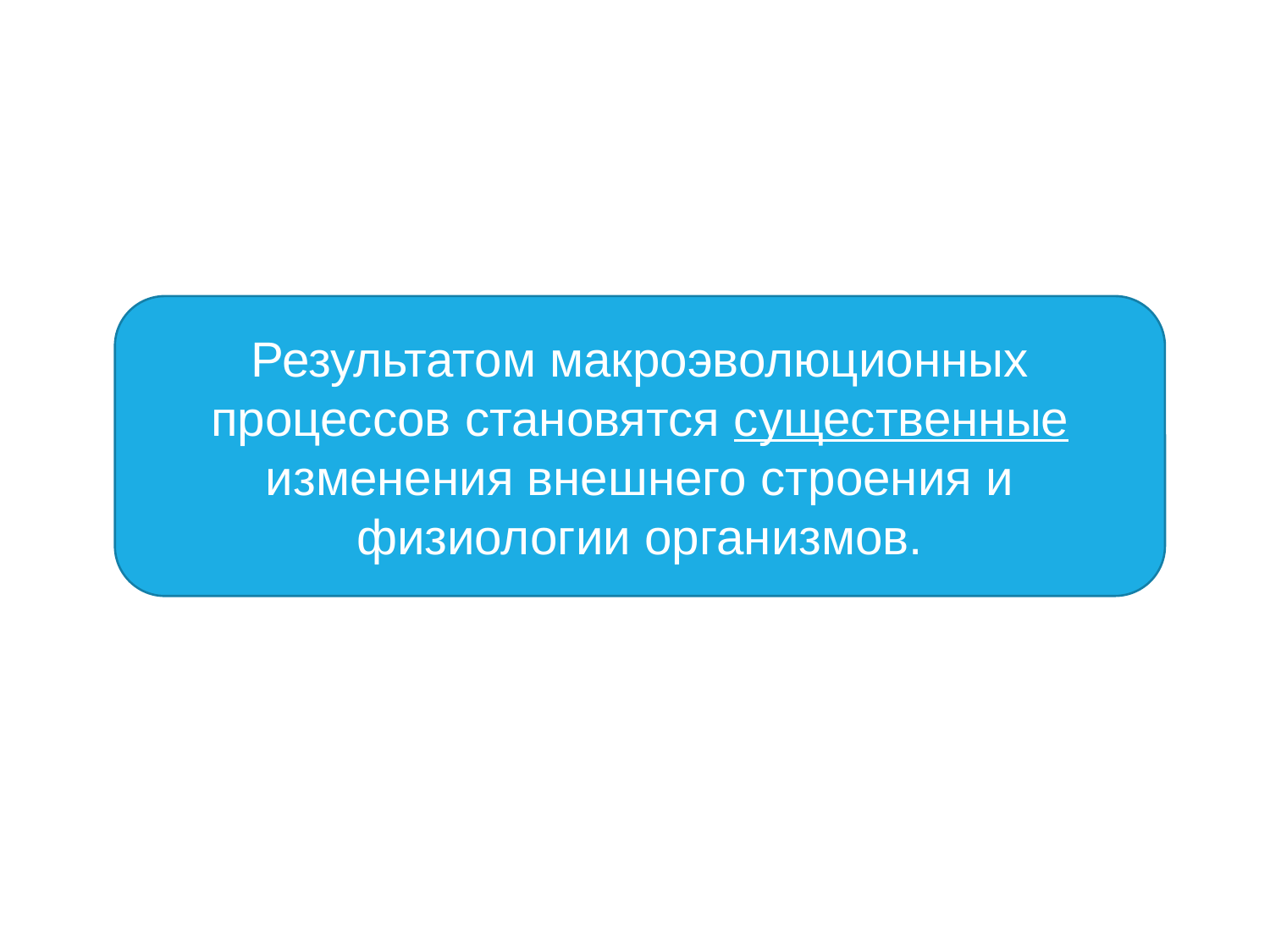

Результатом макроэволюционных процессов становятся существенные изменения внешнего строения и физиологии организмов.